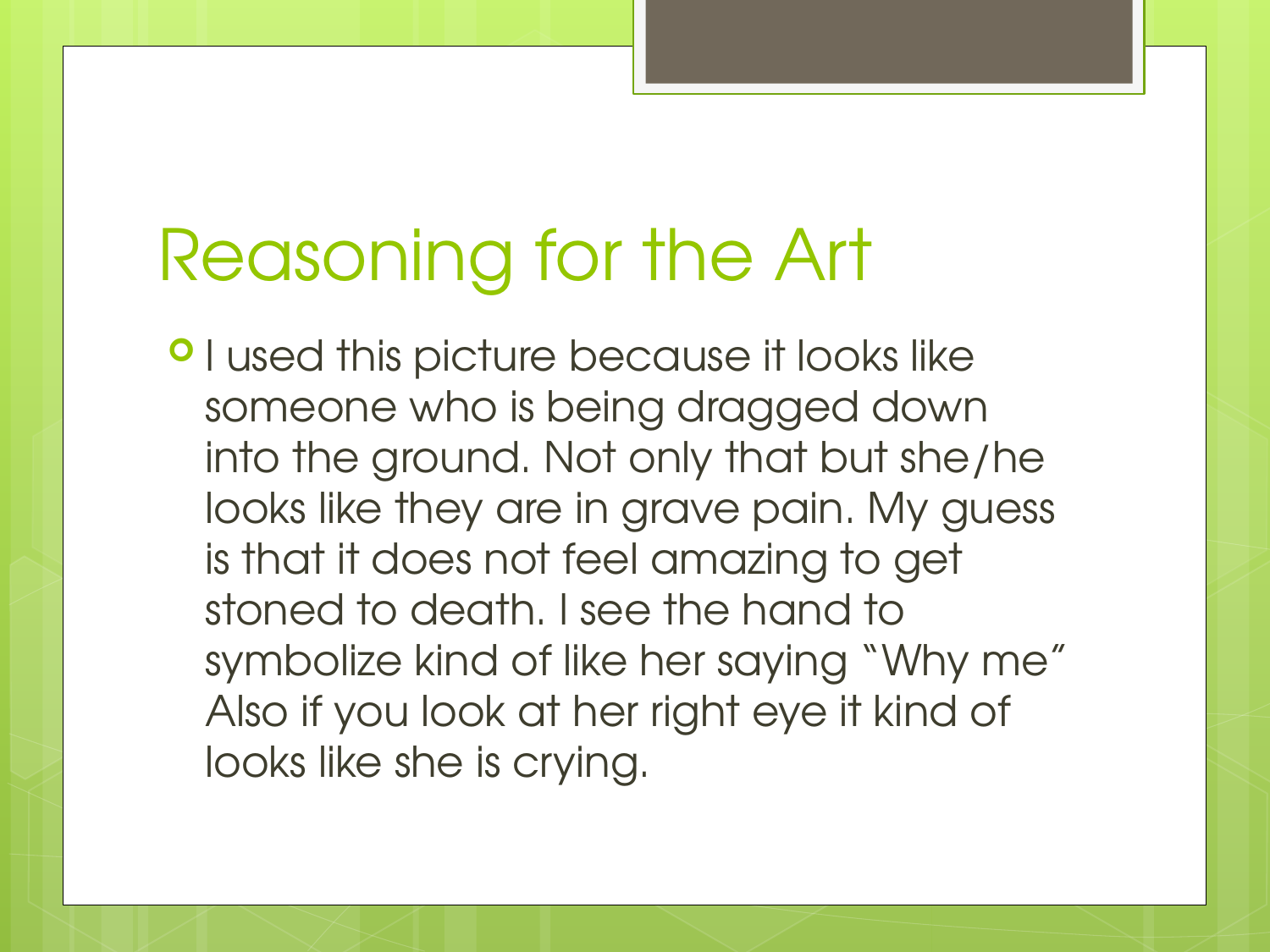

# Reasoning for the Art
I used this picture because it looks like someone who is being dragged down into the ground. Not only that but she/he looks like they are in grave pain. My guess is that it does not feel amazing to get stoned to death. I see the hand to symbolize kind of like her saying “Why me” Also if you look at her right eye it kind of looks like she is crying.